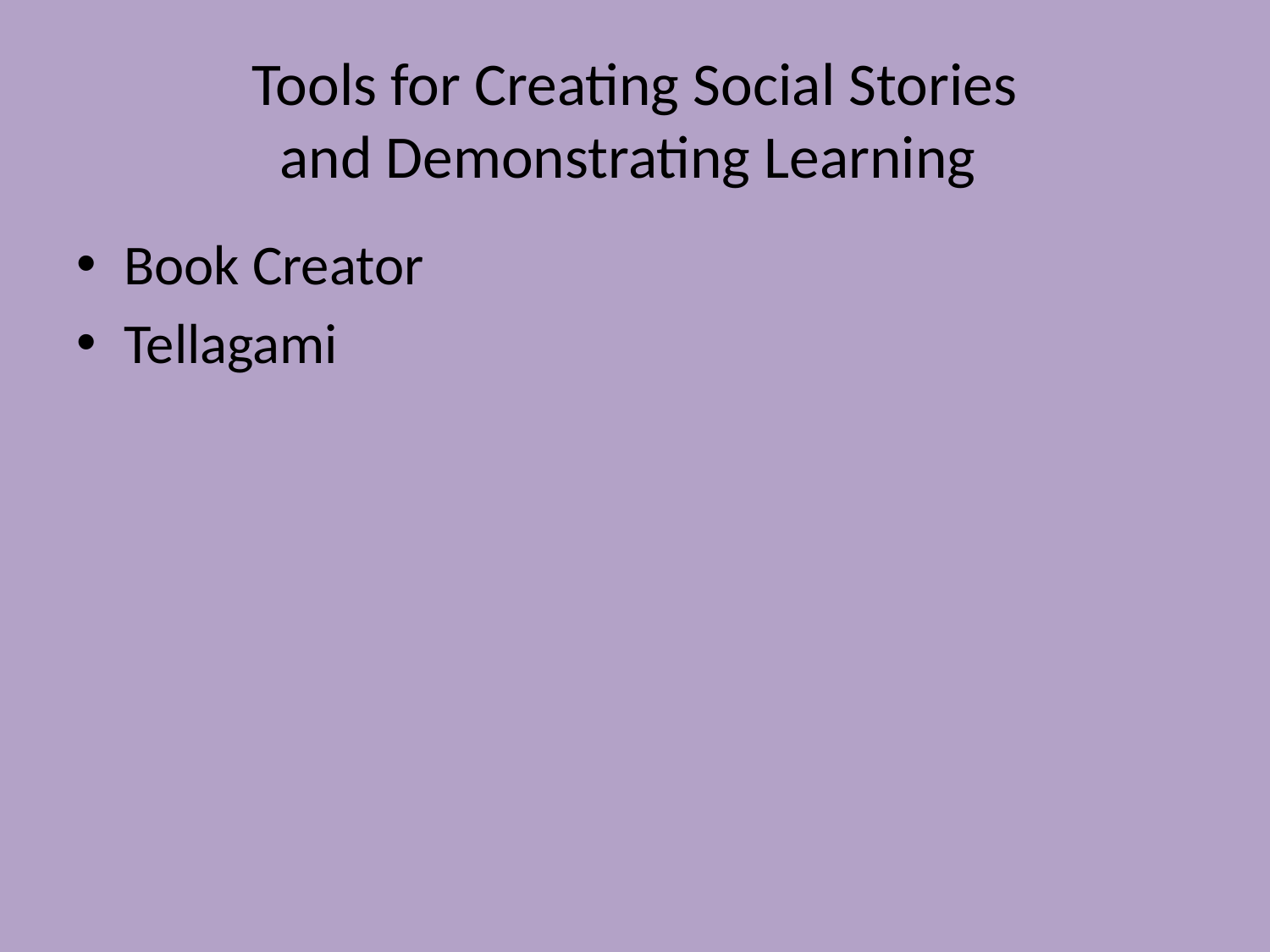

# Tools for Creating Social Stories and Demonstrating Learning
Book Creator
Tellagami